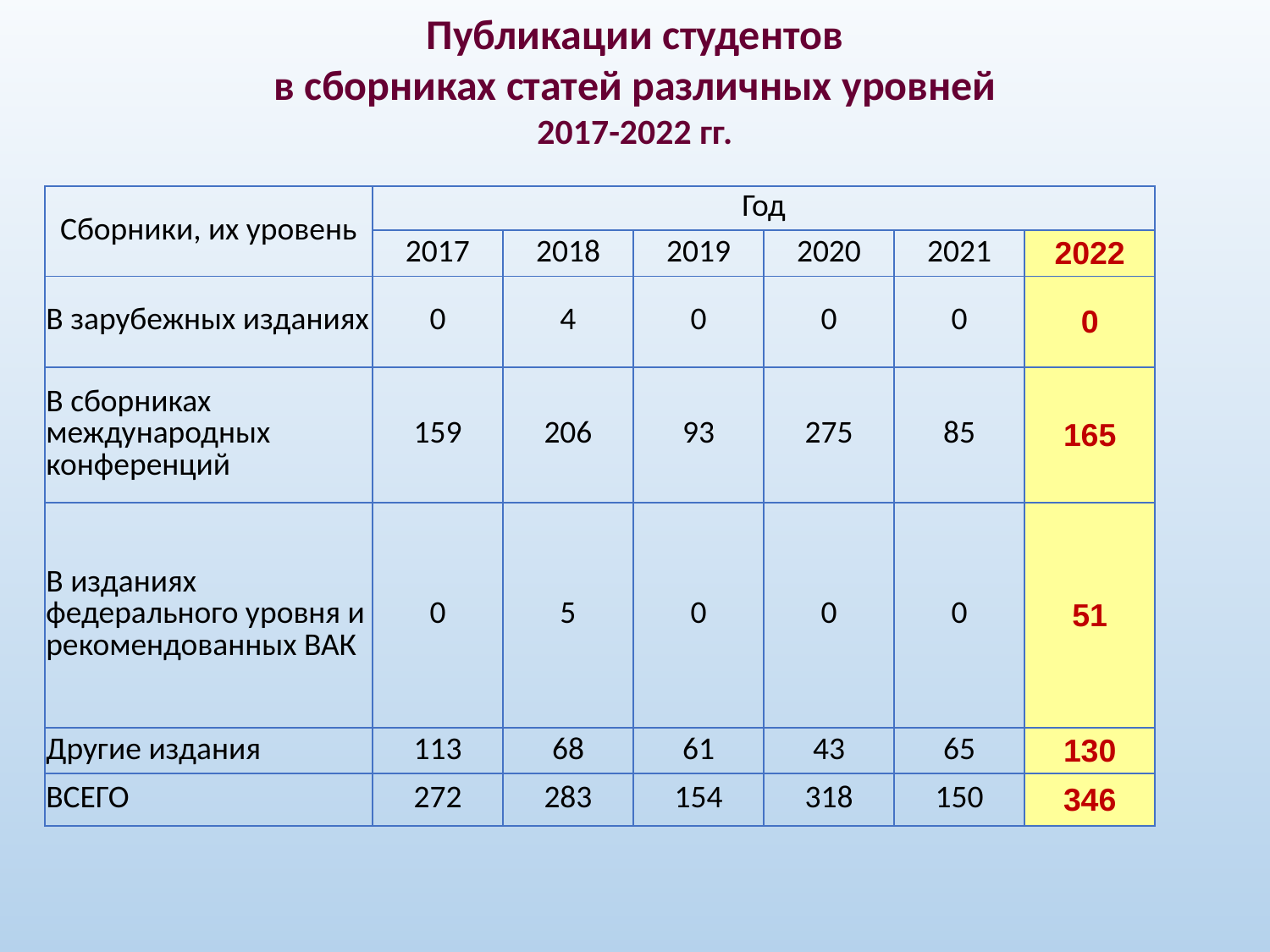

Публикации студентов
в сборниках статей различных уровней
2017-2022 гг.
| Сборники, их уровень | Год |  |  |  |  |  |
| --- | --- | --- | --- | --- | --- | --- |
|  | 2017 | 2018 | 2019 | 2020 | 2021 | 2022 |
| В зарубежных изданиях | 0 | 4 | 0 | 0 | 0 | 0 |
| В сборниках международных конференций | 159 | 206 | 93 | 275 | 85 | 165 |
| В изданиях федерального уровня и рекомендованных ВАК | 0 | 5 | 0 | 0 | 0 | 51 |
| Другие издания | 113 | 68 | 61 | 43 | 65 | 130 |
| ВСЕГО | 272 | 283 | 154 | 318 | 150 | 346 |